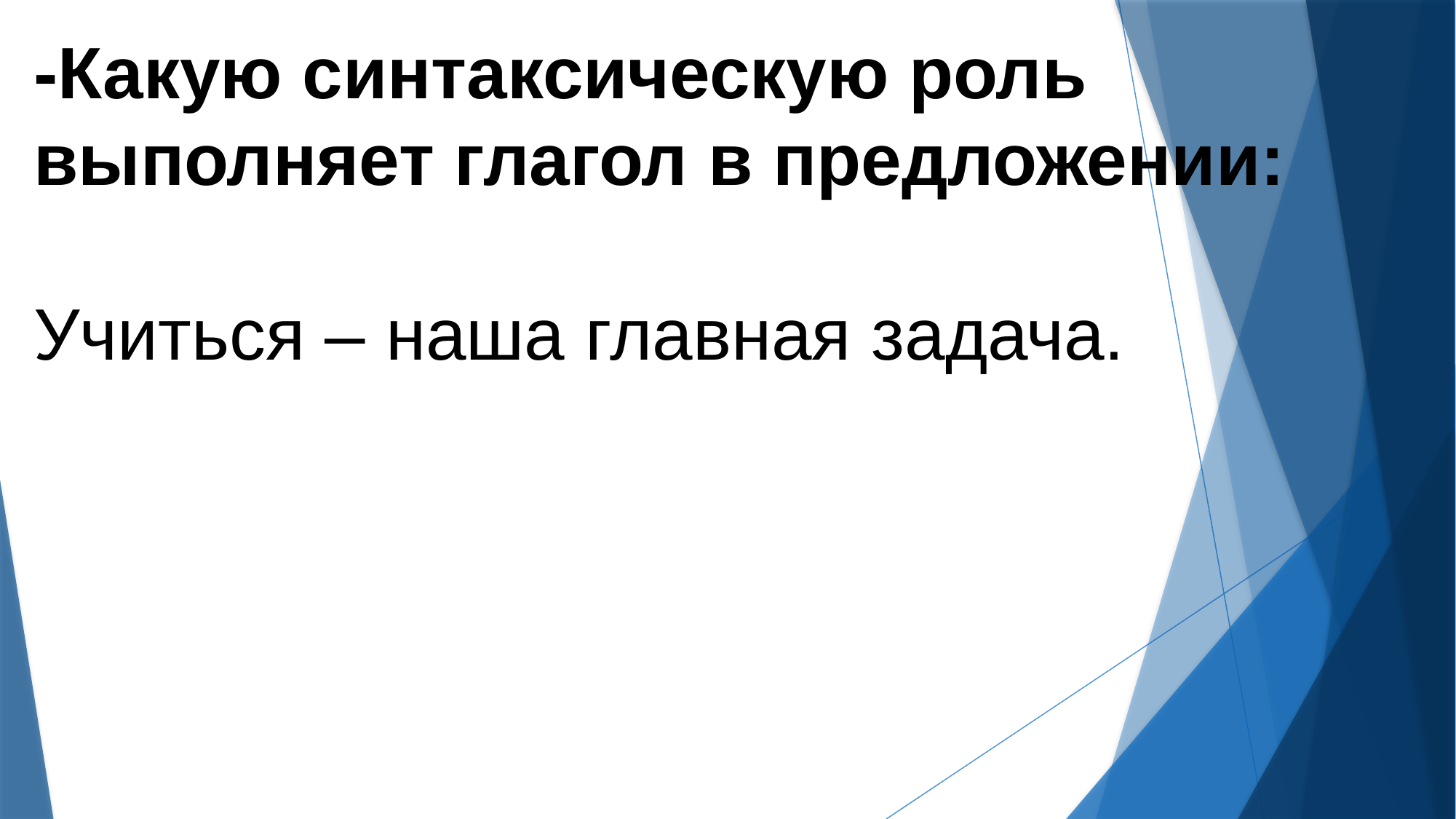

-Какую синтаксическую роль выполняет глагол в предложении:

Учиться – наша главная задача.